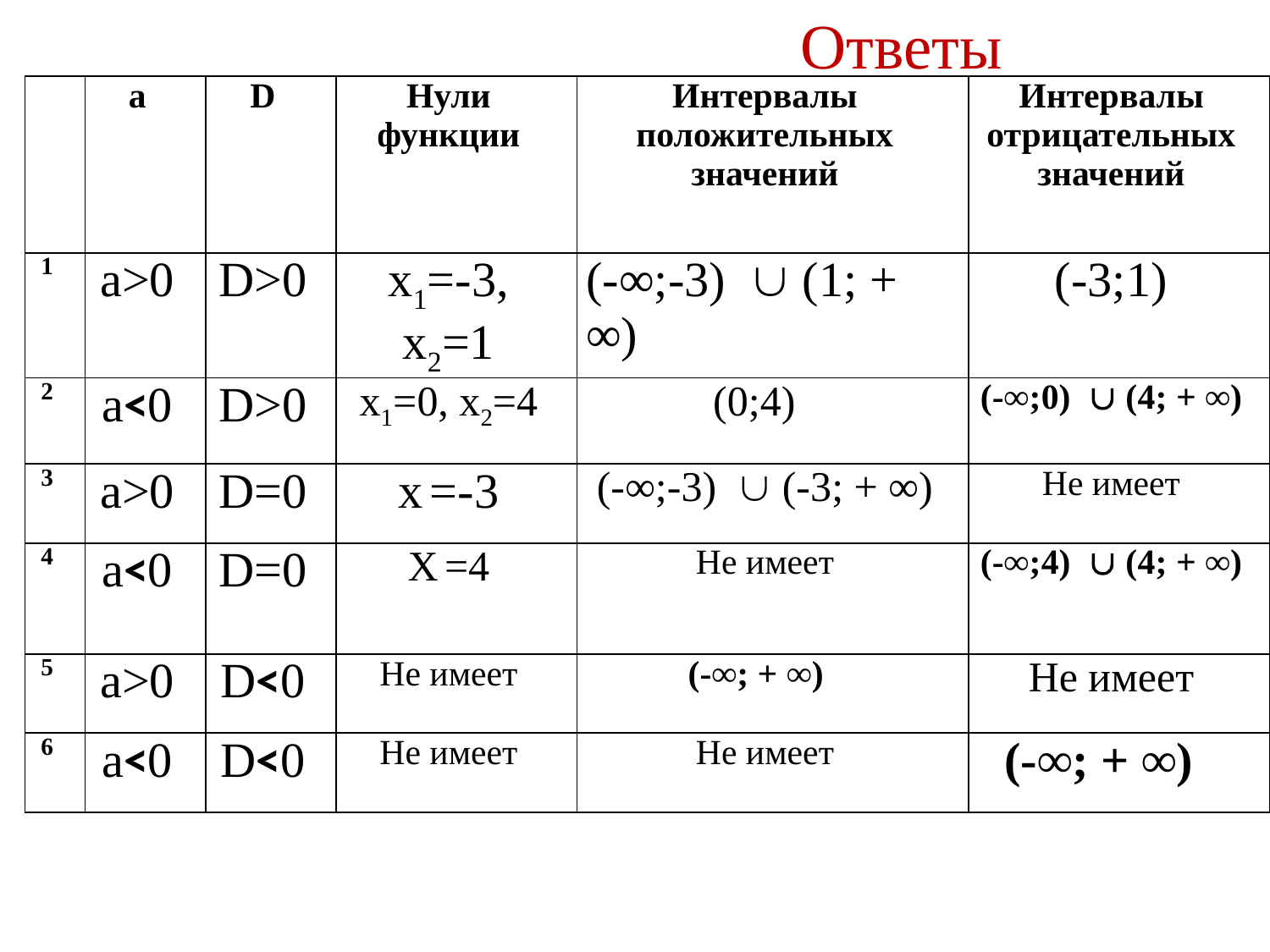

Ответы
|  | а | D | Нули функции | Интервалы положительных значений | Интервалы отрицательных значений |
| --- | --- | --- | --- | --- | --- |
| 1 | a>0 | D>0 | x1=-3, x2=1 | (-∞;-3) ∪ (1; + ∞) | (-3;1) |
| 2 | а<0 | D>0 | x1=0, x2=4 | (0;4) | (-∞;0) ∪ (4; + ∞) |
| 3 | a>0 | D=0 | х =-3 | (-∞;-3) ∪ (-3; + ∞) | Не имеет |
| 4 | а<0 | D=0 | X =4 | Не имеет | (-∞;4) ∪ (4; + ∞) |
| 5 | а>0 | D<0 | Не имеет | (-∞; + ∞) | Не имеет |
| 6 | а<0 | D<0 | Не имеет | Не имеет | (-∞; + ∞) |